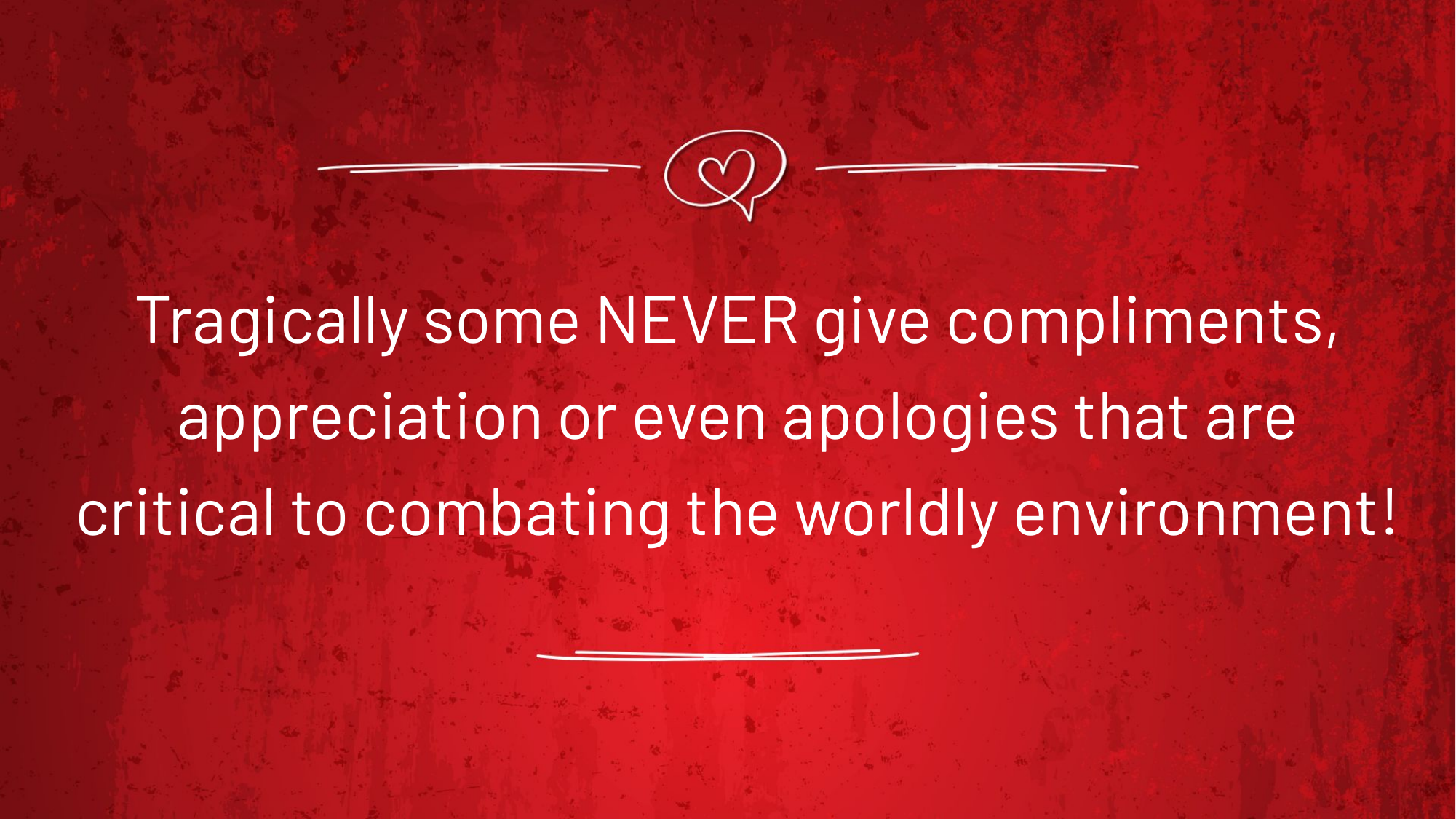

# Tragically some NEVER give compliments, appreciation or even apologies that are critical to combating the worldly environment!